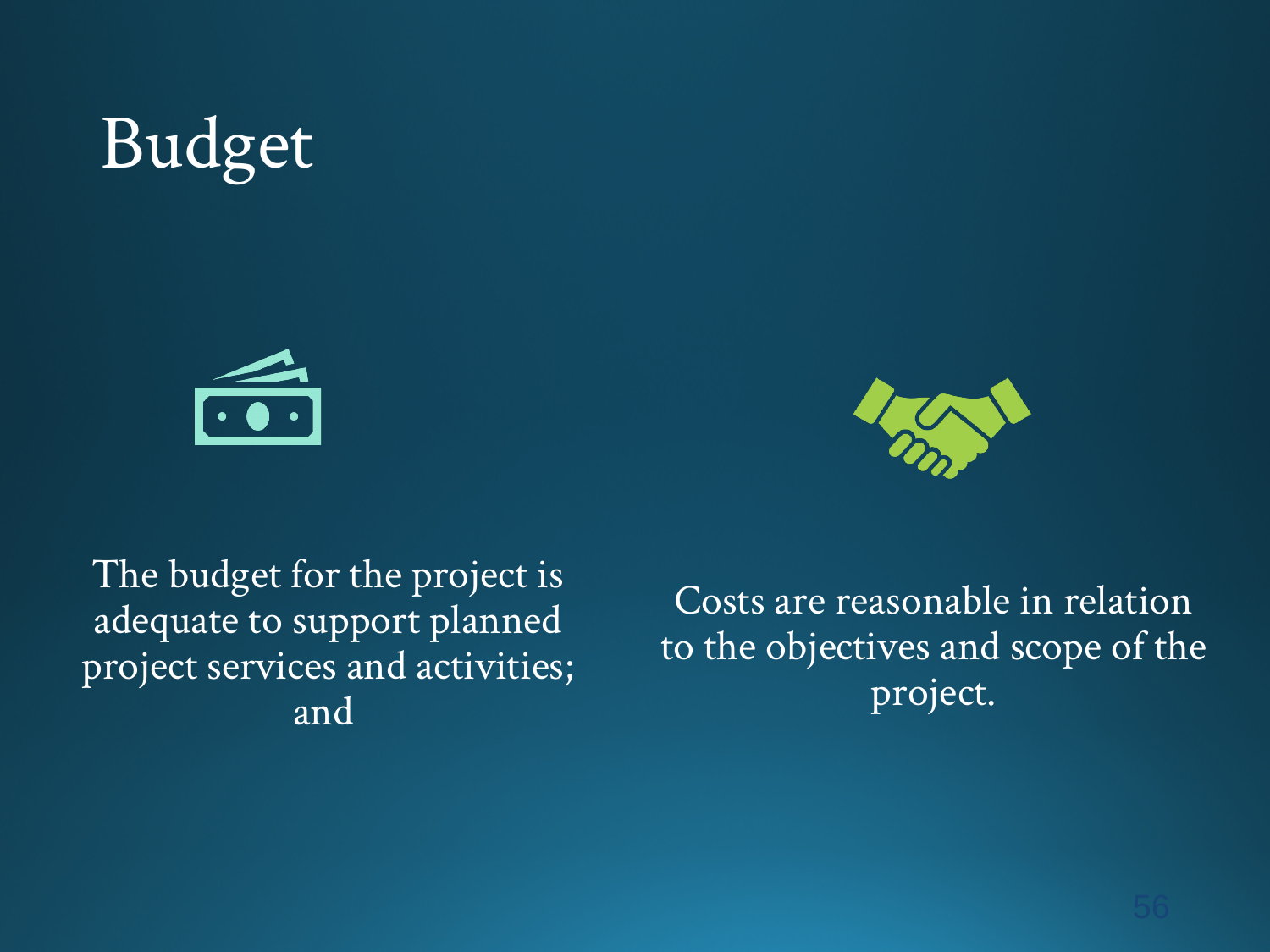

# Budget
The budget for the project is adequate to support planned project services and activities; and
Costs are reasonable in relation to the objectives and scope of the project.
56